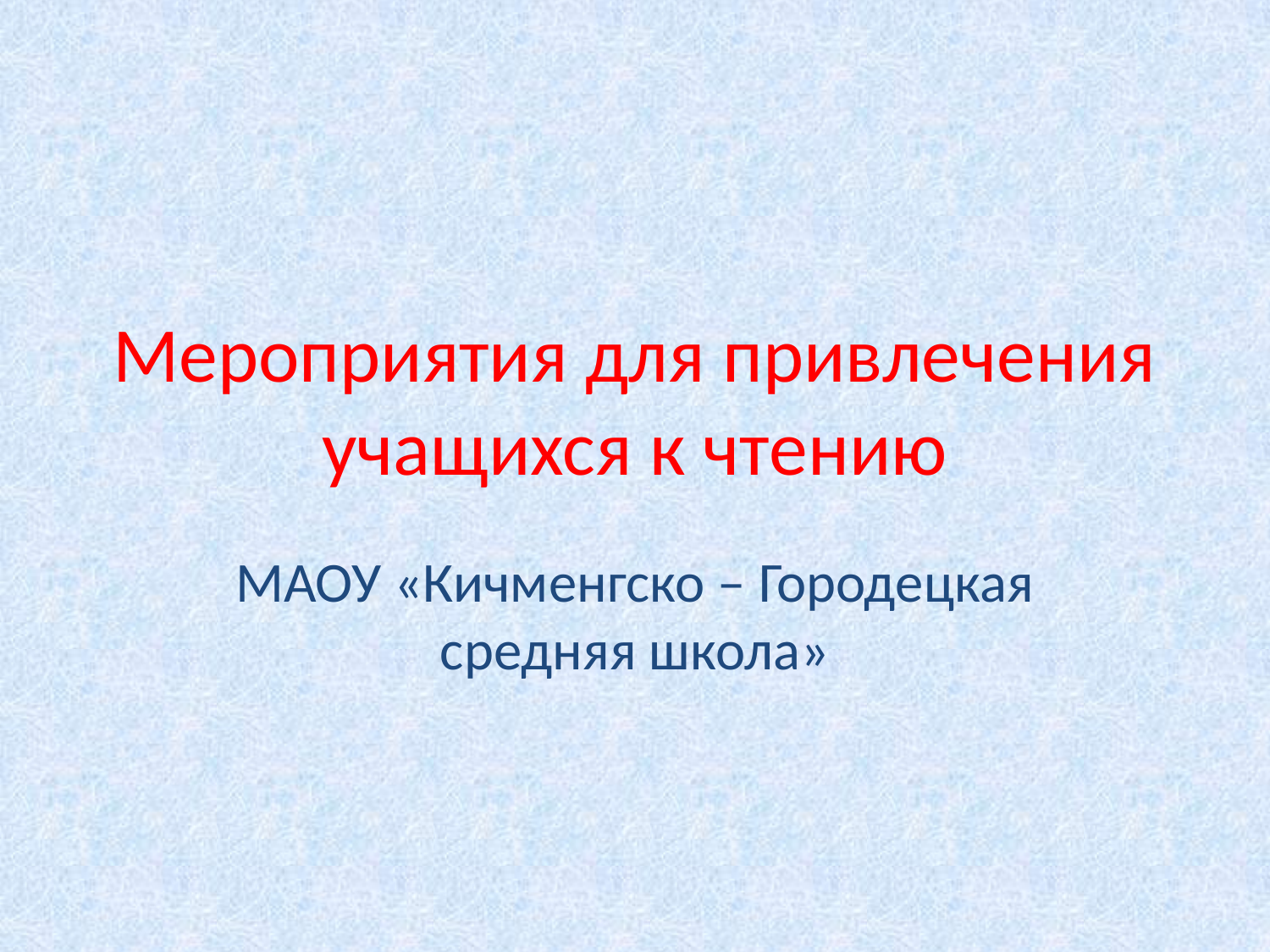

# Мероприятия для привлечения учащихся к чтению
МАОУ «Кичменгско – Городецкая средняя школа»